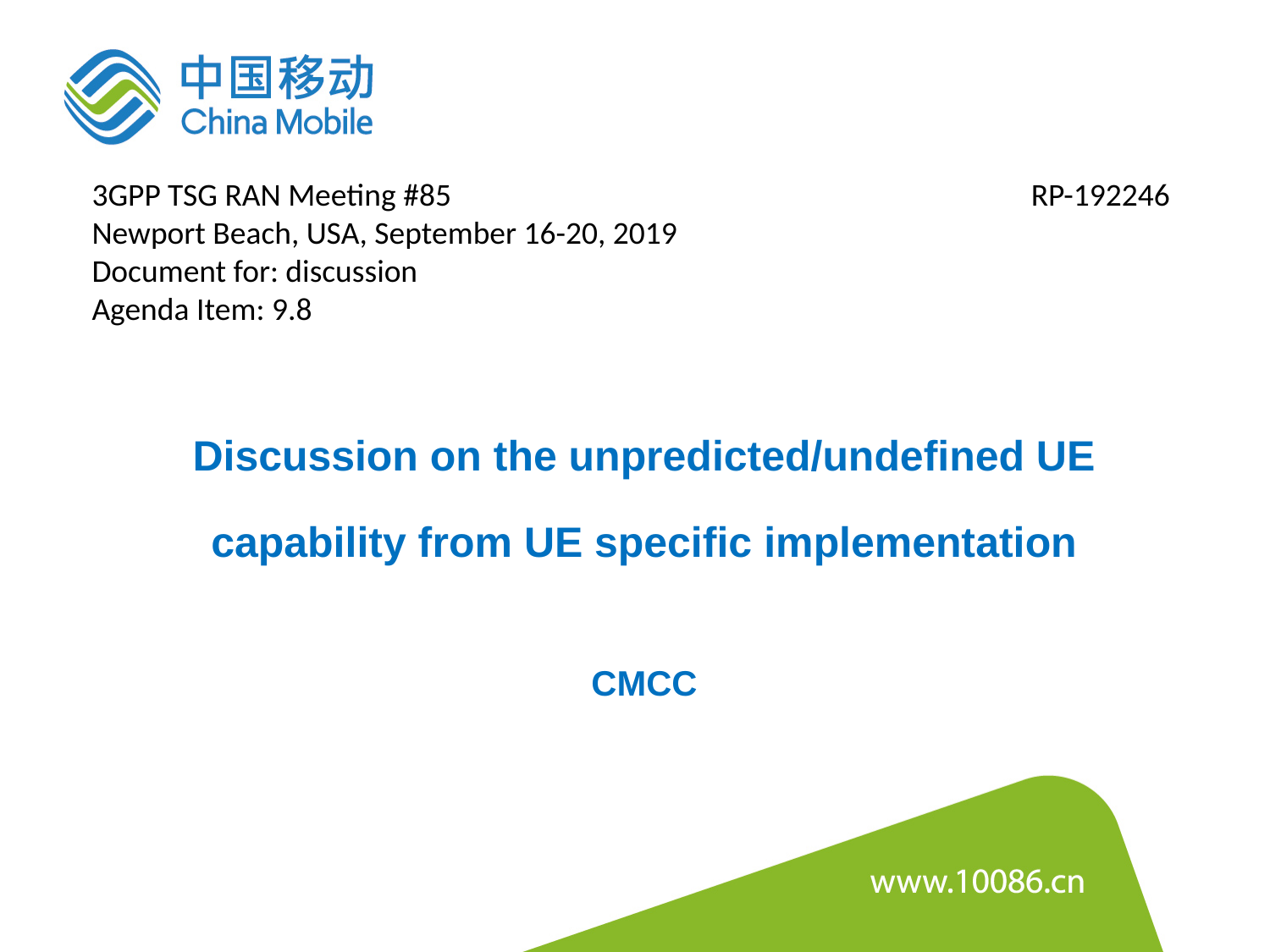

3GPP TSG RAN Meeting #85	 				       RP-192246
Newport Beach, USA, September 16-20, 2019
Document for: discussion
Agenda Item: 9.8
Discussion on the unpredicted/undefined UE capability from UE specific implementation
CMCC